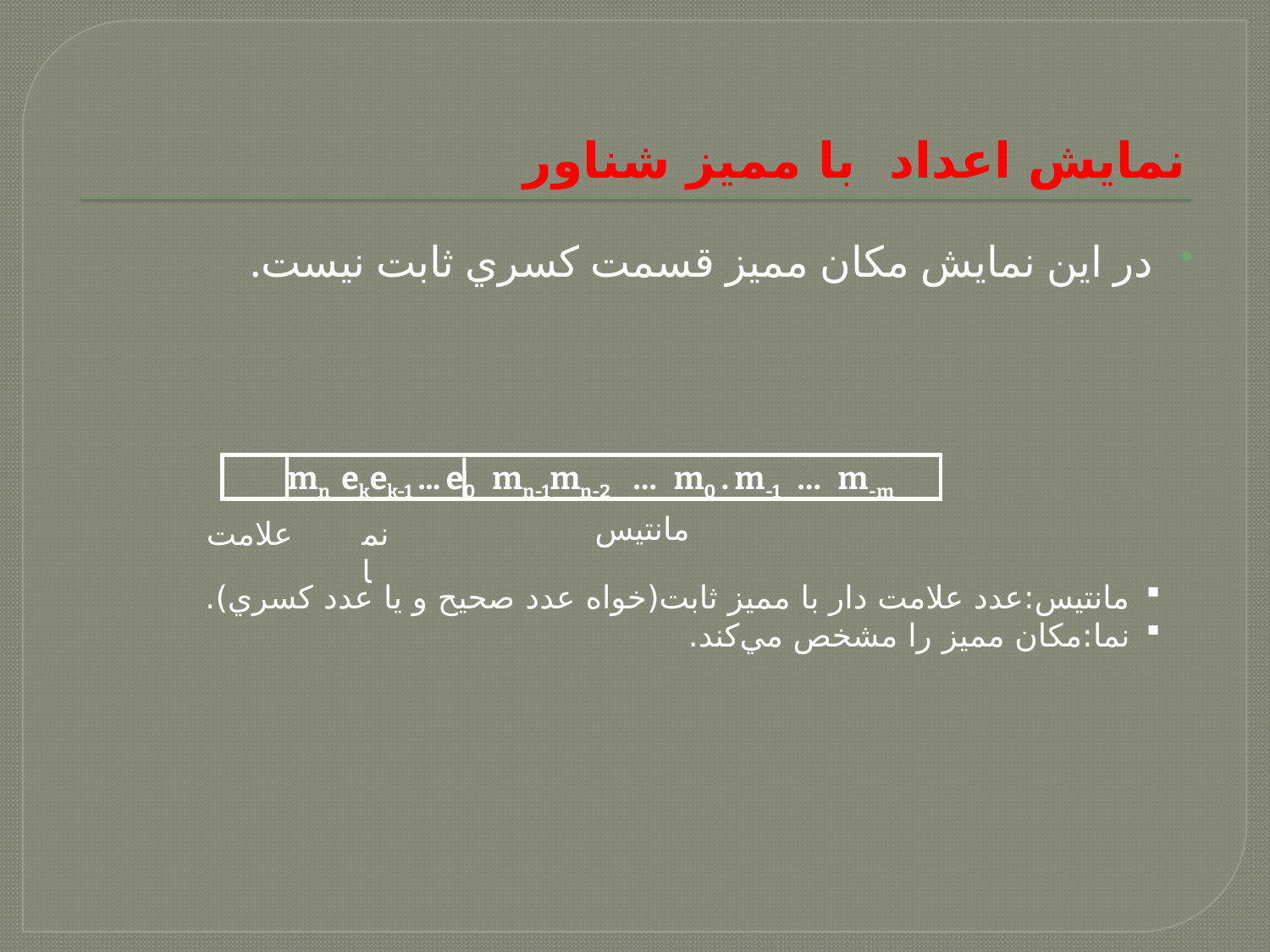

# نمايش اعداد  با مميز شناور
در اين نمايش مكان مميز قسمت كسري ثابت نيست.

 mn  ekek-1 ... e0   mn-1mn-2    …   m0 . m-1   …   m-m

مانتيس
علامت
نما
مانتيس:عدد علامت دار با مميز ثابت(خواه عدد صحيح و يا عدد كسري).
نما:مكان مميز را مشخص مي‌كند.